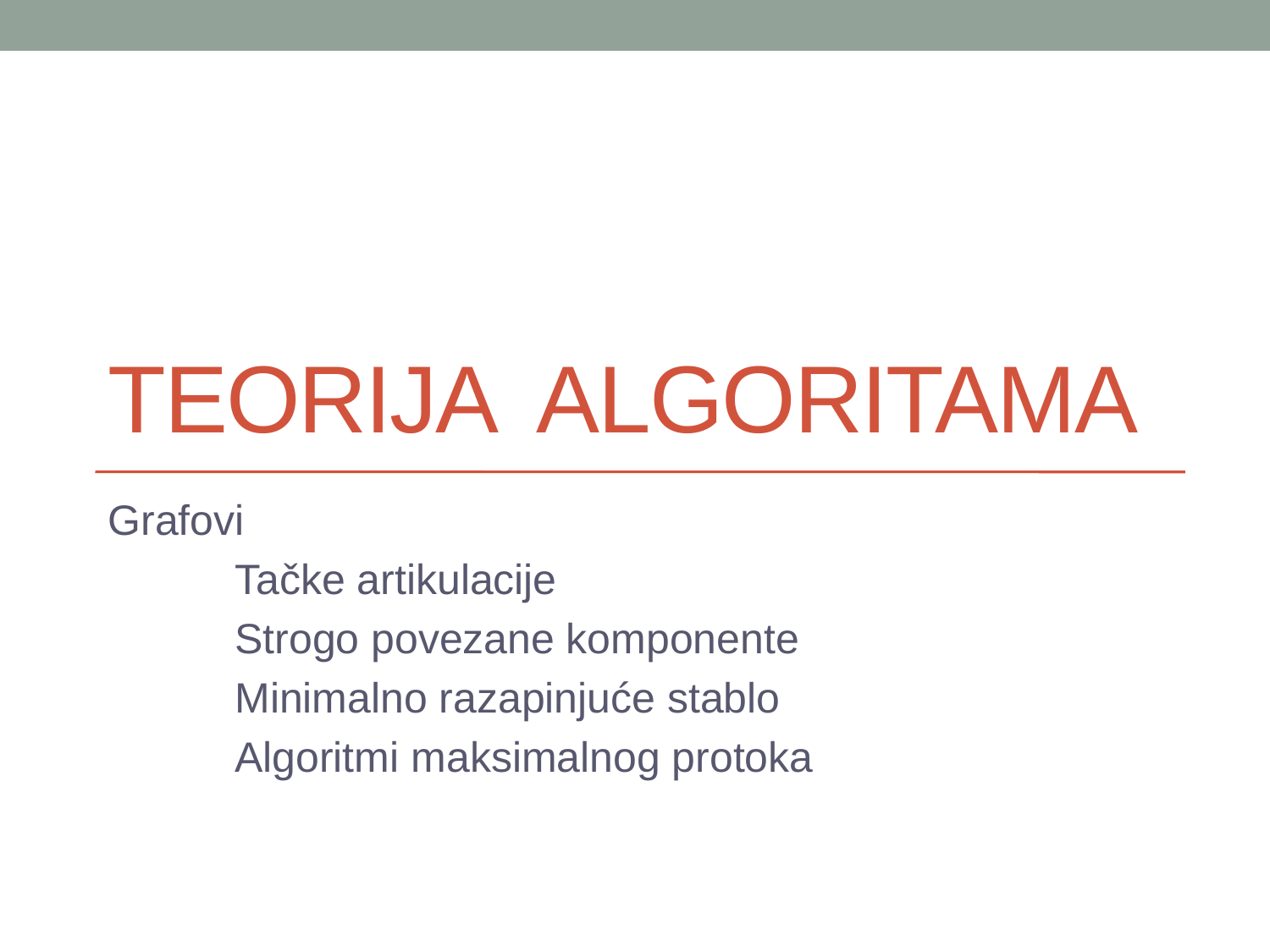

# Teorija  algoritama
Grafovi
	Tačke artikulacije
	Strogo povezane komponente
	Minimalno razapinjuće stablo
	Algoritmi maksimalnog protoka